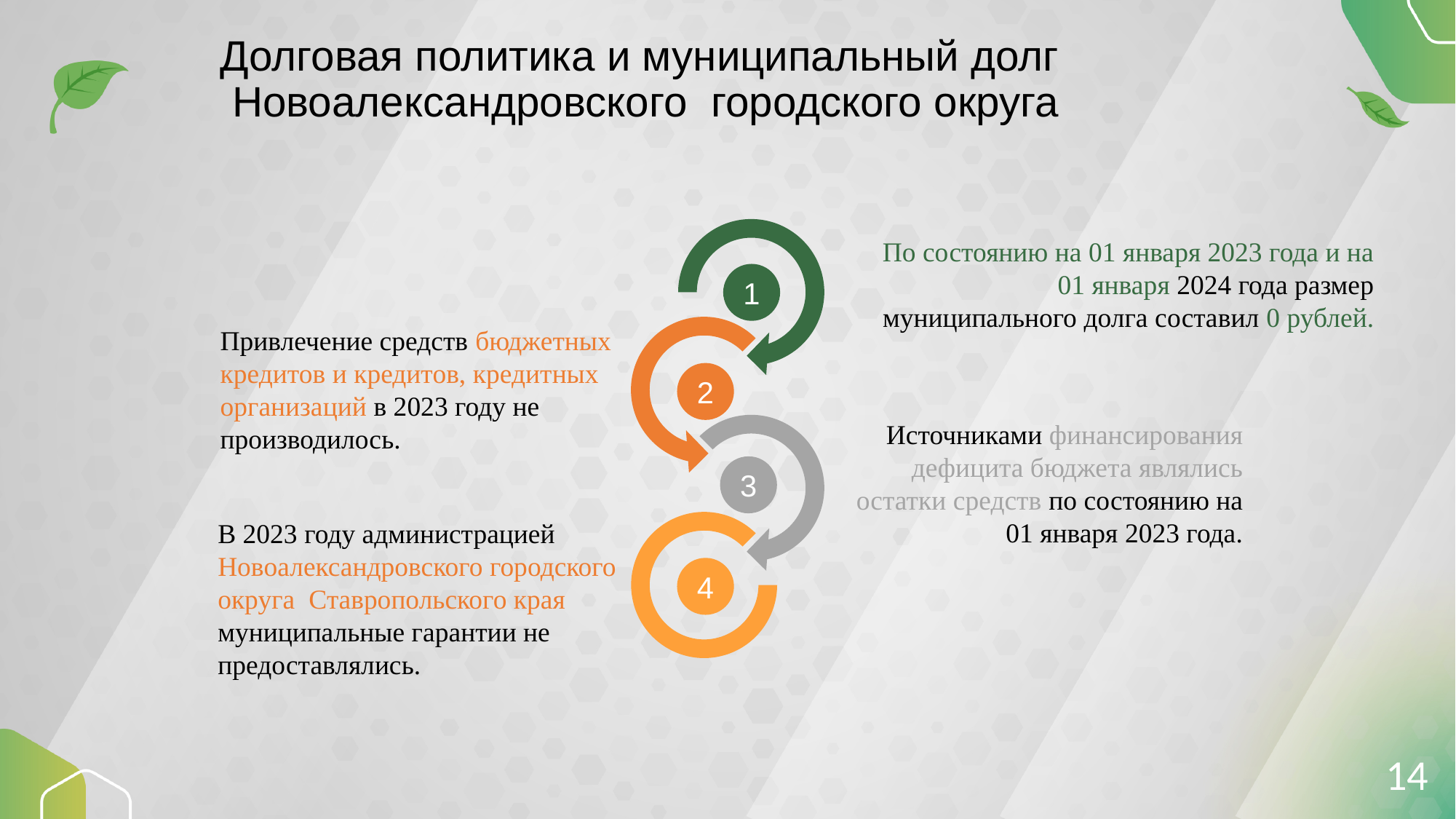

# Долговая политика и муниципальный долг Новоалександровского  городского округа

1

2

3

4

По состоянию на 01 января 2023 года и на 01 января 2024 года размер муниципального долга составил 0 рублей.
Привлечение средств бюджетных кредитов и кредитов, кредитных организаций в 2023 году не производилось.
Источниками финансирования дефицита бюджета являлись остатки средств по состоянию на 01 января 2023 года.
В 2023 году администрацией Новоалександровского городского округа  Ставропольского края муниципальные гарантии не предоставлялись.
14